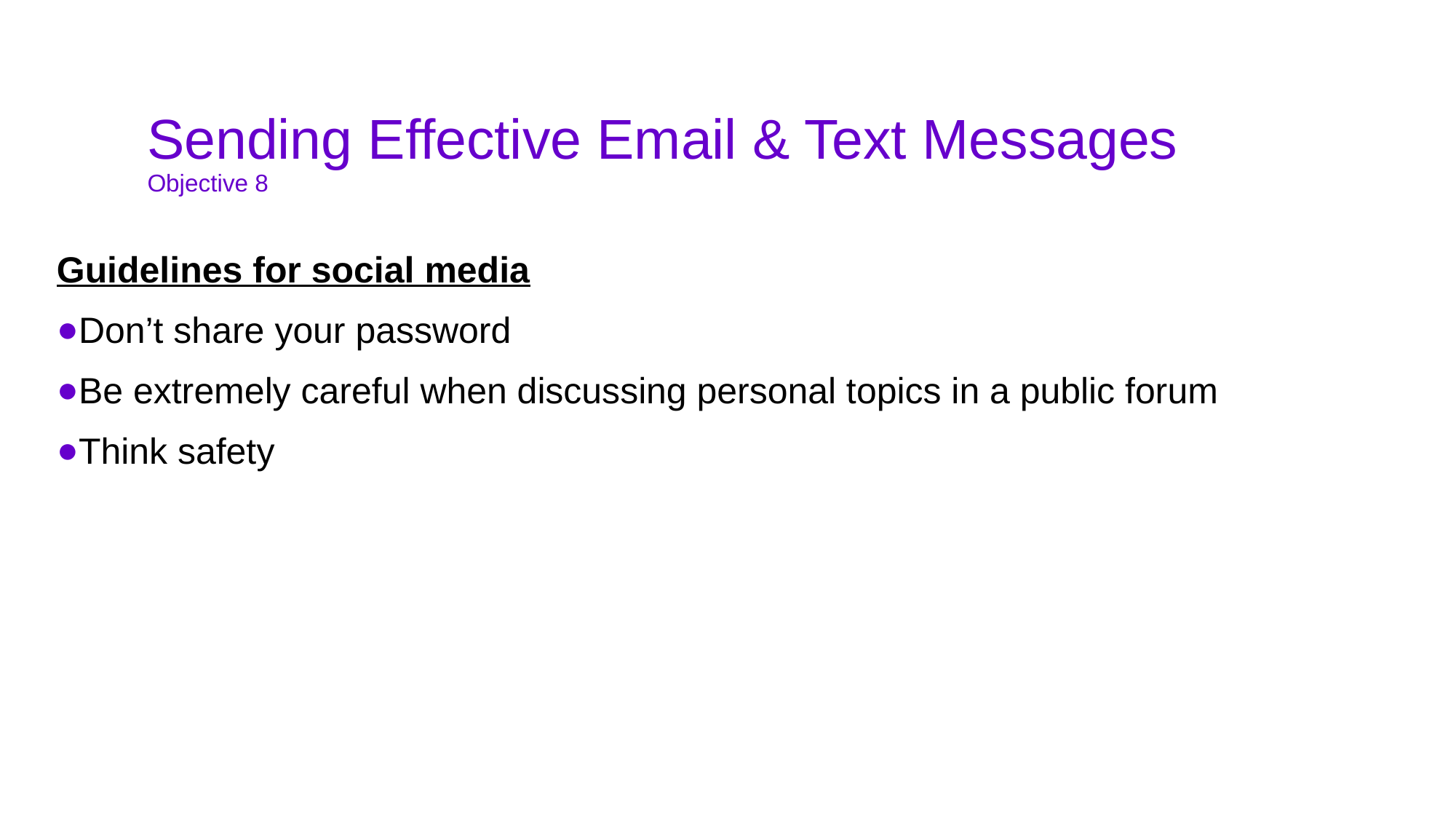

# Sending Effective Email & Text Messages Objective 8
Guidelines for social media
Don’t share your password
Be extremely careful when discussing personal topics in a public forum
Think safety